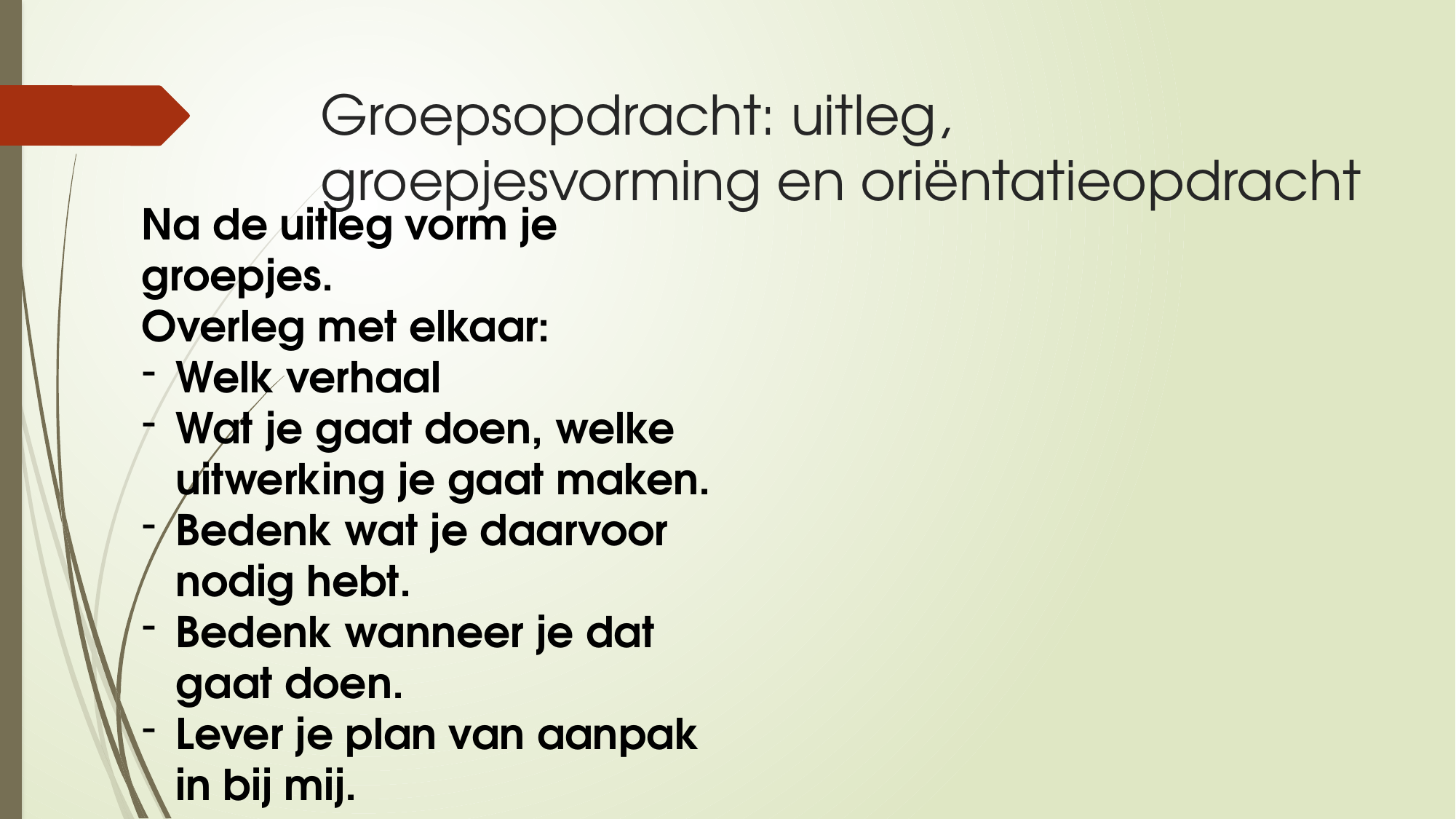

# Groepsopdracht: uitleg, groepjesvorming en oriëntatieopdracht
Na de uitleg vorm je groepjes.
Overleg met elkaar:
Welk verhaal
Wat je gaat doen, welke uitwerking je gaat maken.
Bedenk wat je daarvoor nodig hebt.
Bedenk wanneer je dat gaat doen.
Lever je plan van aanpak in bij mij.